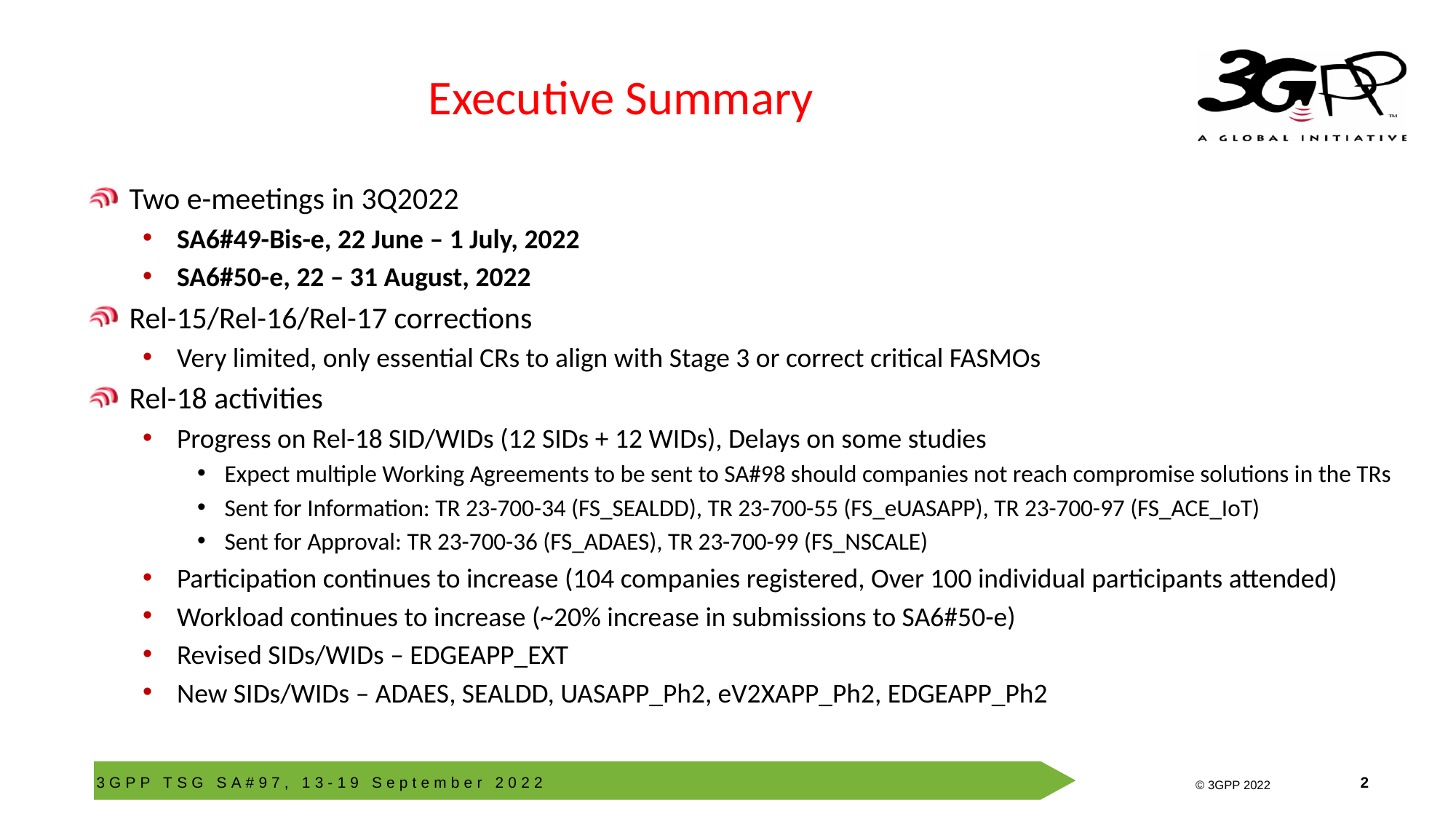

# Executive Summary
Two e-meetings in 3Q2022
SA6#49-Bis-e, 22 June – 1 July, 2022
SA6#50-e, 22 – 31 August, 2022
Rel-15/Rel-16/Rel-17 corrections
Very limited, only essential CRs to align with Stage 3 or correct critical FASMOs
Rel-18 activities
Progress on Rel-18 SID/WIDs (12 SIDs + 12 WIDs), Delays on some studies
Expect multiple Working Agreements to be sent to SA#98 should companies not reach compromise solutions in the TRs
Sent for Information: TR 23-700-34 (FS_SEALDD), TR 23-700-55 (FS_eUASAPP), TR 23-700-97 (FS_ACE_IoT)
Sent for Approval: TR 23-700-36 (FS_ADAES), TR 23-700-99 (FS_NSCALE)
Participation continues to increase (104 companies registered, Over 100 individual participants attended)
Workload continues to increase (~20% increase in submissions to SA6#50-e)
Revised SIDs/WIDs – EDGEAPP_EXT
New SIDs/WIDs – ADAES, SEALDD, UASAPP_Ph2, eV2XAPP_Ph2, EDGEAPP_Ph2